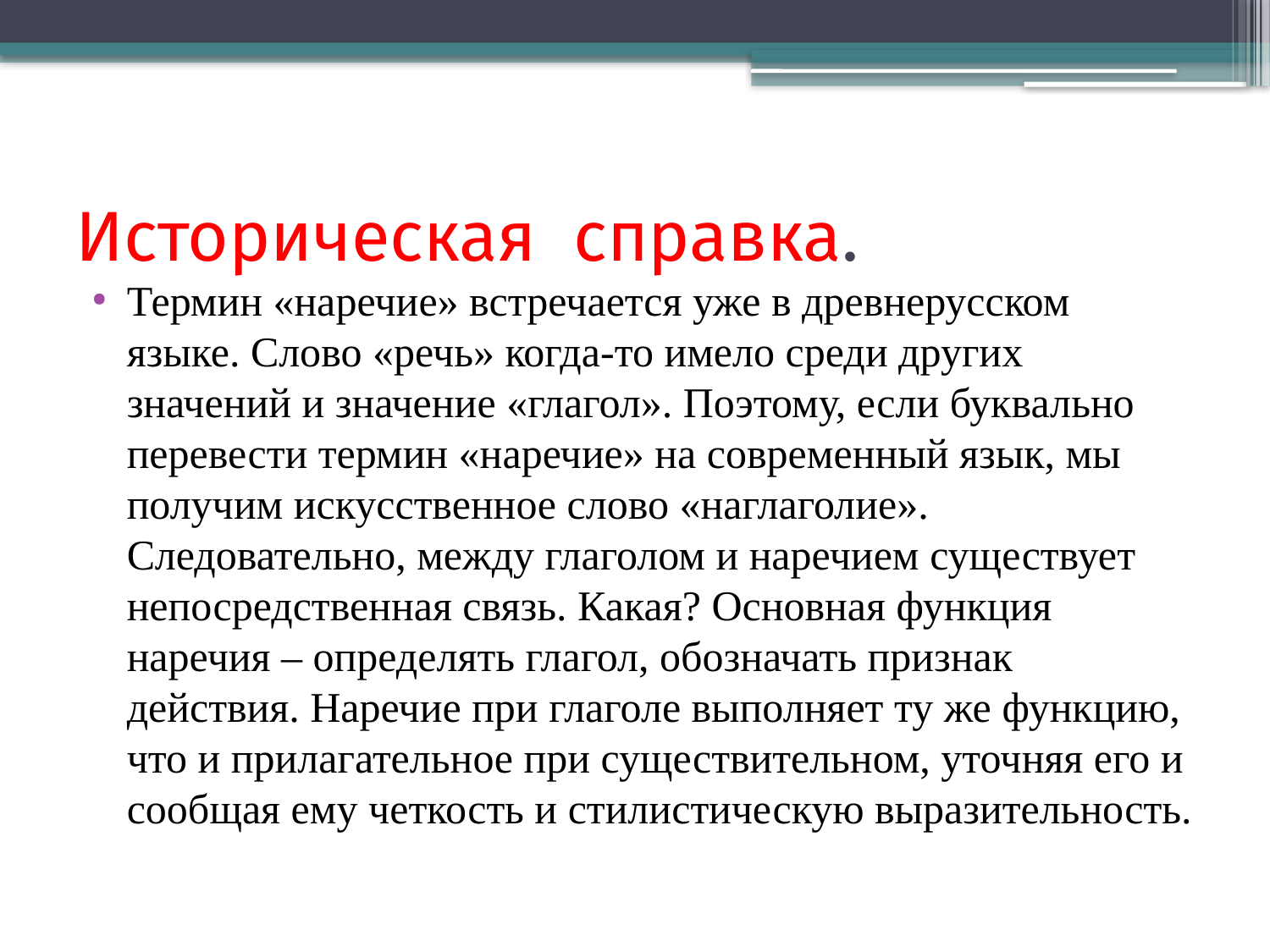

# Историческая  справка.
Термин «наречие» встречается уже в древнерусском языке. Слово «речь» когда-то имело среди других значений и значение «глагол». Поэтому, если буквально перевести термин «наречие» на современный язык, мы получим искусственное слово «наглаголие». Следовательно, между глаголом и наречием существует непосредственная связь. Какая? Основная функция наречия – определять глагол, обозначать признак действия. Наречие при глаголе выполняет ту же функцию, что и прилагательное при существительном, уточняя его и сообщая ему четкость и стилистическую выразительность.